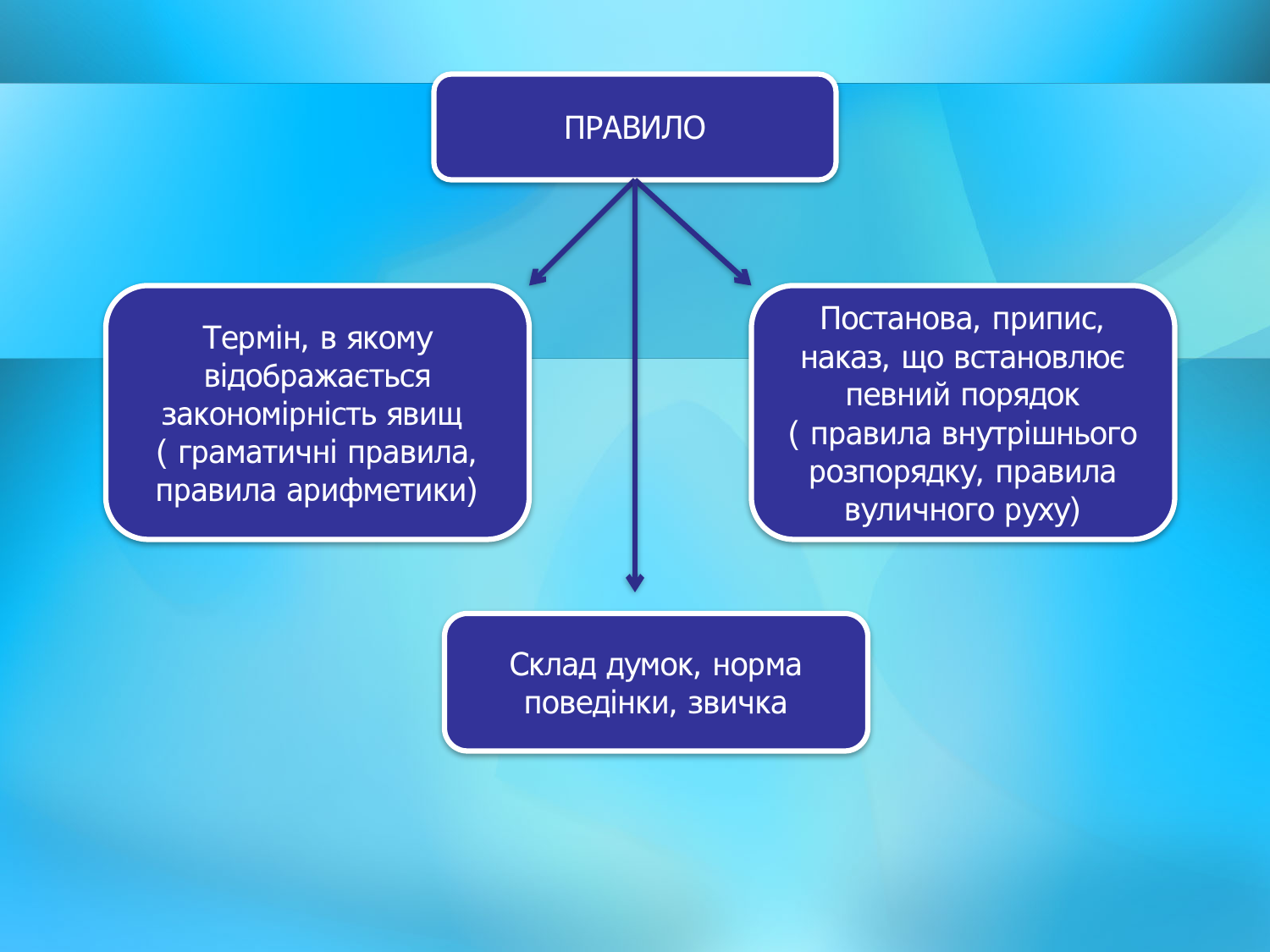

ПРАВИЛО
Термін, в якому відображається закономірність явищ
( граматичні правила, правила арифметики)
Постанова, припис, наказ, що встановлює певний порядок ( правила внутрішнього розпорядку, правила вуличного руху)
Склад думок, норма поведінки, звичка